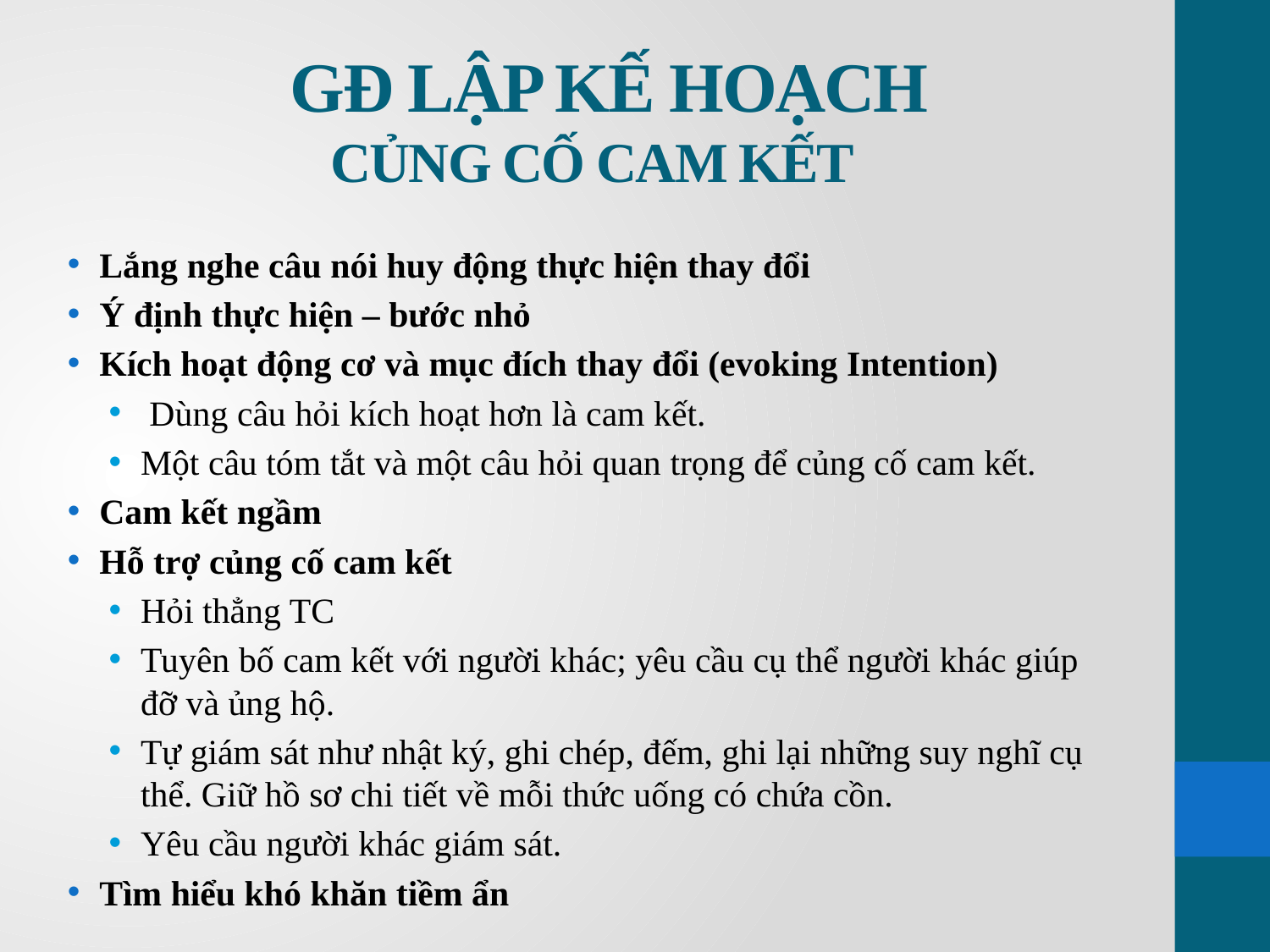

# GĐ LẬP KẾ HOẠCH CỦNG CỐ CAM KẾT
Lắng nghe câu nói huy động thực hiện thay đổi
Ý định thực hiện – bước nhỏ
Kích hoạt động cơ và mục đích thay đổi (evoking Intention)
 Dùng câu hỏi kích hoạt hơn là cam kết.
Một câu tóm tắt và một câu hỏi quan trọng để củng cố cam kết.
Cam kết ngầm
Hỗ trợ củng cố cam kết
Hỏi thẳng TC
Tuyên bố cam kết với người khác; yêu cầu cụ thể người khác giúp đỡ và ủng hộ.
Tự giám sát như nhật ký, ghi chép, đếm, ghi lại những suy nghĩ cụ thể. Giữ hồ sơ chi tiết về mỗi thức uống có chứa cồn.
Yêu cầu người khác giám sát.
Tìm hiểu khó khăn tiềm ẩn